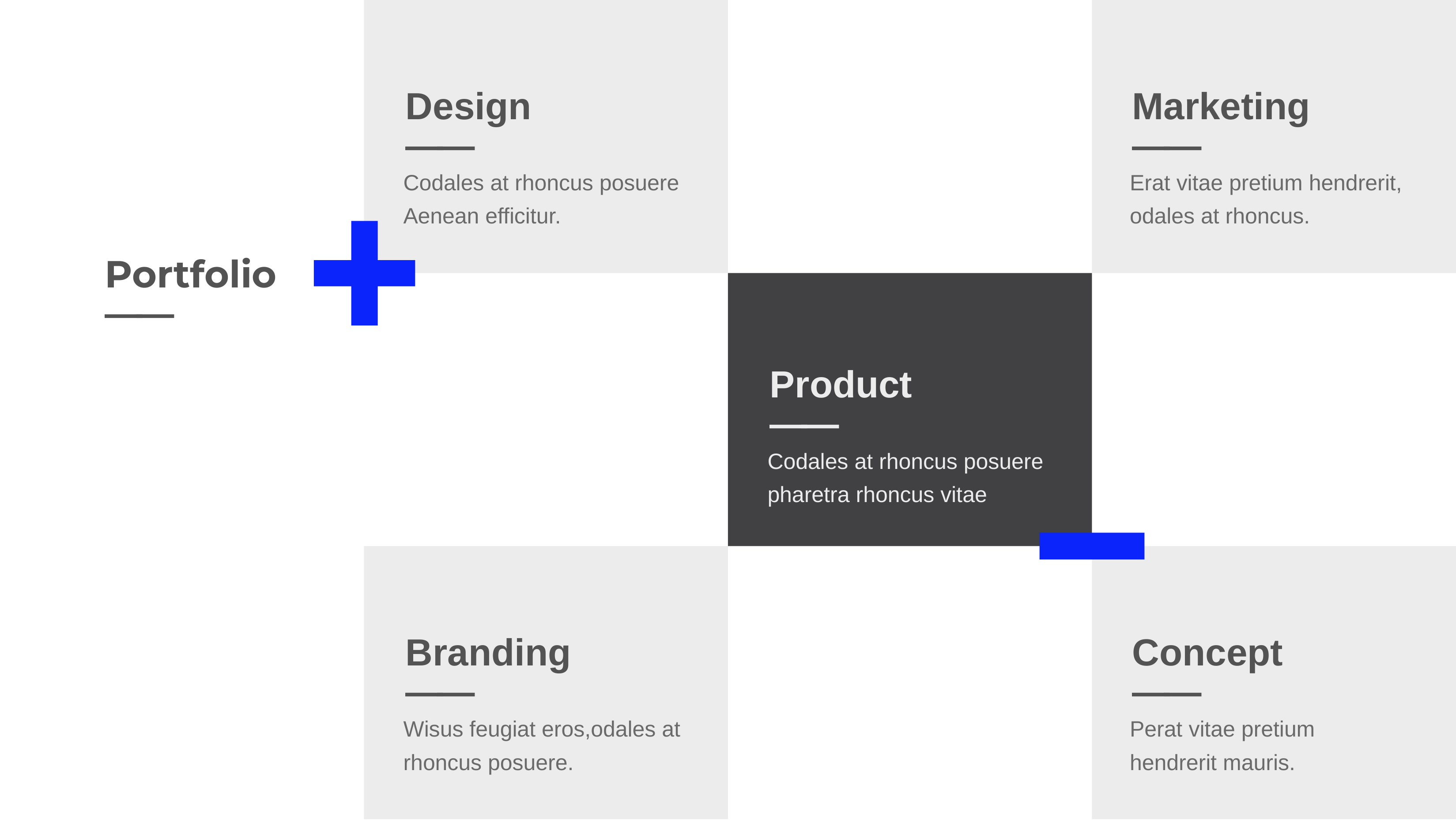

Design
——
Marketing
——
Codales at rhoncus posuere
Aenean efficitur.
Erat vitae pretium hendrerit,
odales at rhoncus.

Portfolio
——

Product
——
Codales at rhoncus posuere
pharetra rhoncus vitae

Branding
——
Concept
——
Wisus feugiat eros,odales at rhoncus posuere.
Perat vitae pretium
hendrerit mauris.